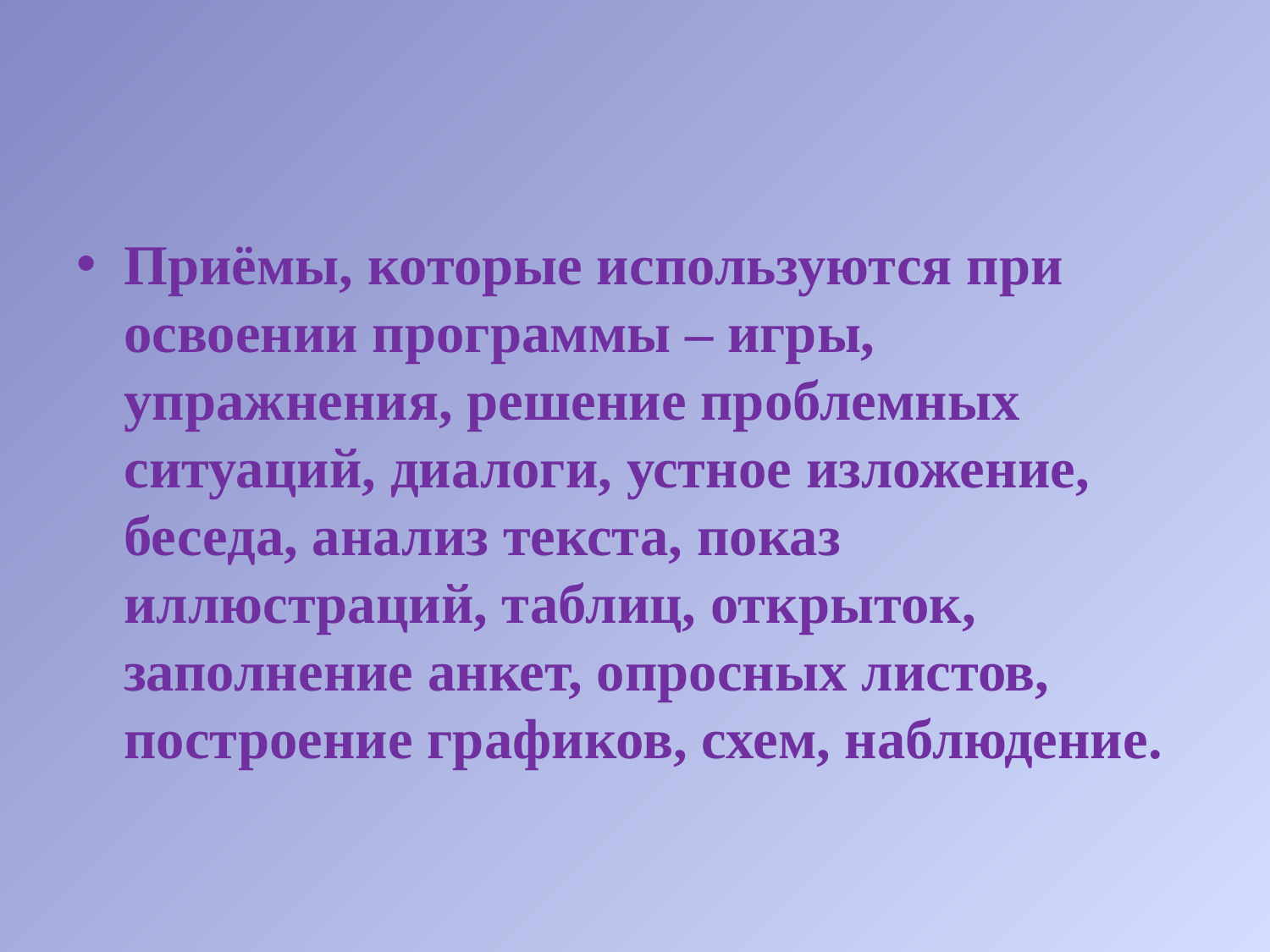

#
Приёмы, которые используются при освоении программы – игры, упражнения, решение проблемных ситуаций, диалоги, устное изложение, беседа, анализ текста, показ иллюстраций, таблиц, открыток, заполнение анкет, опросных листов, построение графиков, схем, наблюдение.